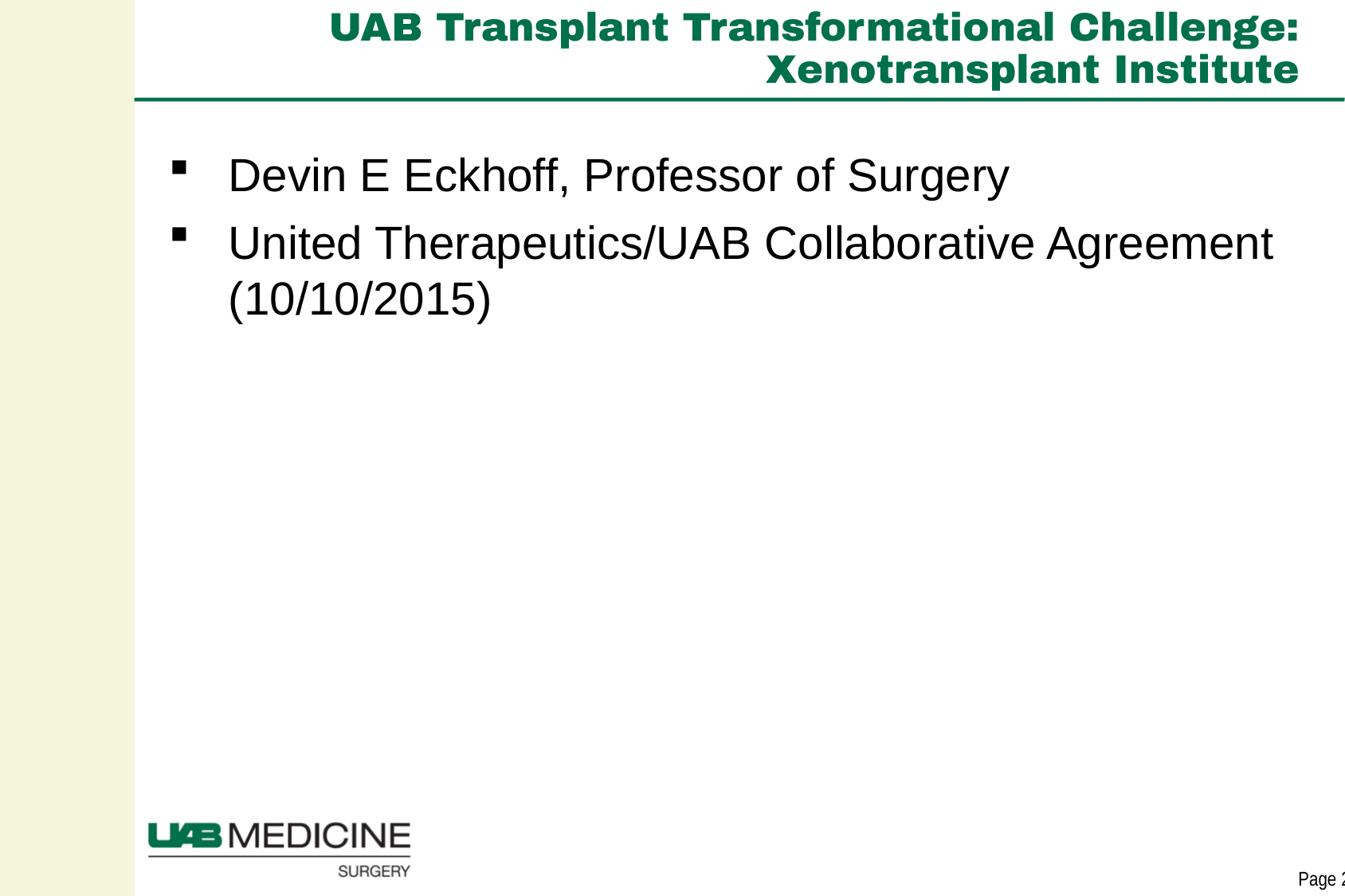

# UAB Transplant Transformational Challenge: Xenotransplant Institute

Devin E Eckhoff, Professor of Surgery
United Therapeutics/UAB Collaborative Agreement (10/10/2015)